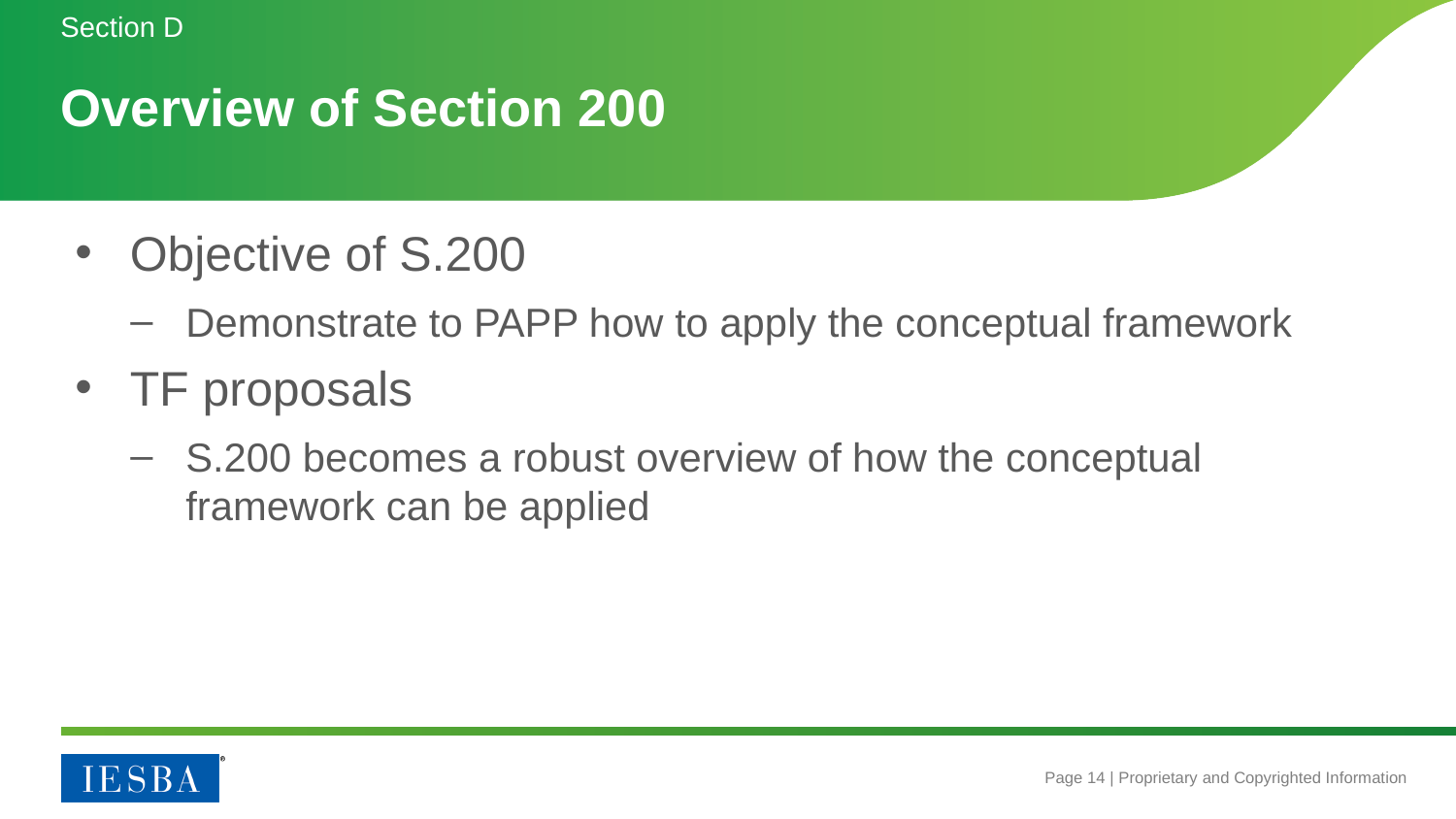

Section D
# Overview of Section 200
Objective of S.200
Demonstrate to PAPP how to apply the conceptual framework
TF proposals
S.200 becomes a robust overview of how the conceptual framework can be applied